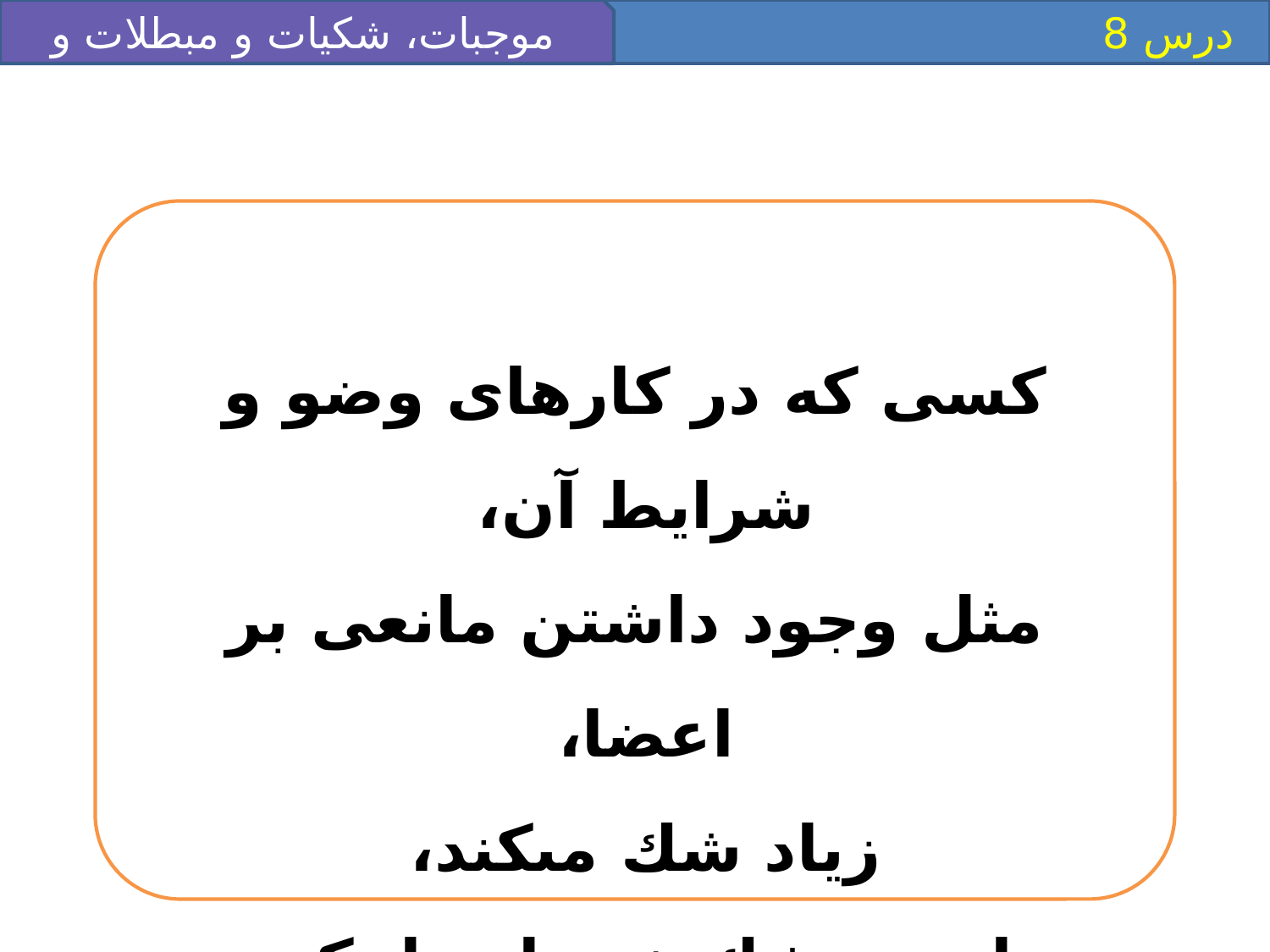

موجبات، شکيات و مبطلات و ضو
 درس 8

كسى كه در كارهاى وضو و شرايط آن،
مثل وجود داشتن مانعى بر اعضا،
زياد شك مى‏كند،
بايد به شك خود اعتنا نكند.